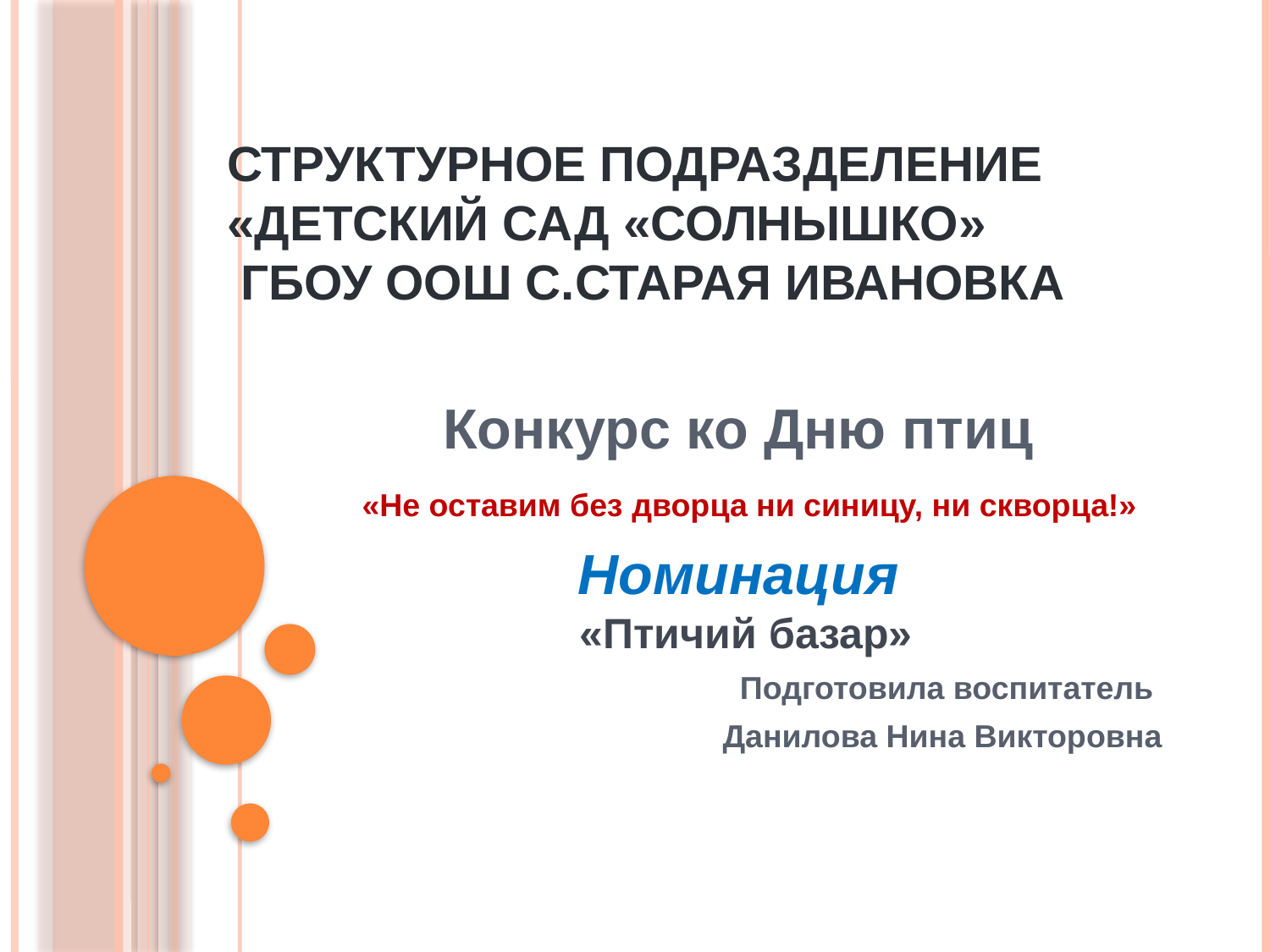

# Структурное подразделение «Детский сад «Солнышко» ГБОУ ООШ с.Старая Ивановка
Конкурс ко Дню птиц
 «Не оставим без дворца ни синицу, ни скворца!»
Номинация
«Птичий базар»
Подготовила воспитатель
Данилова Нина Викторовна